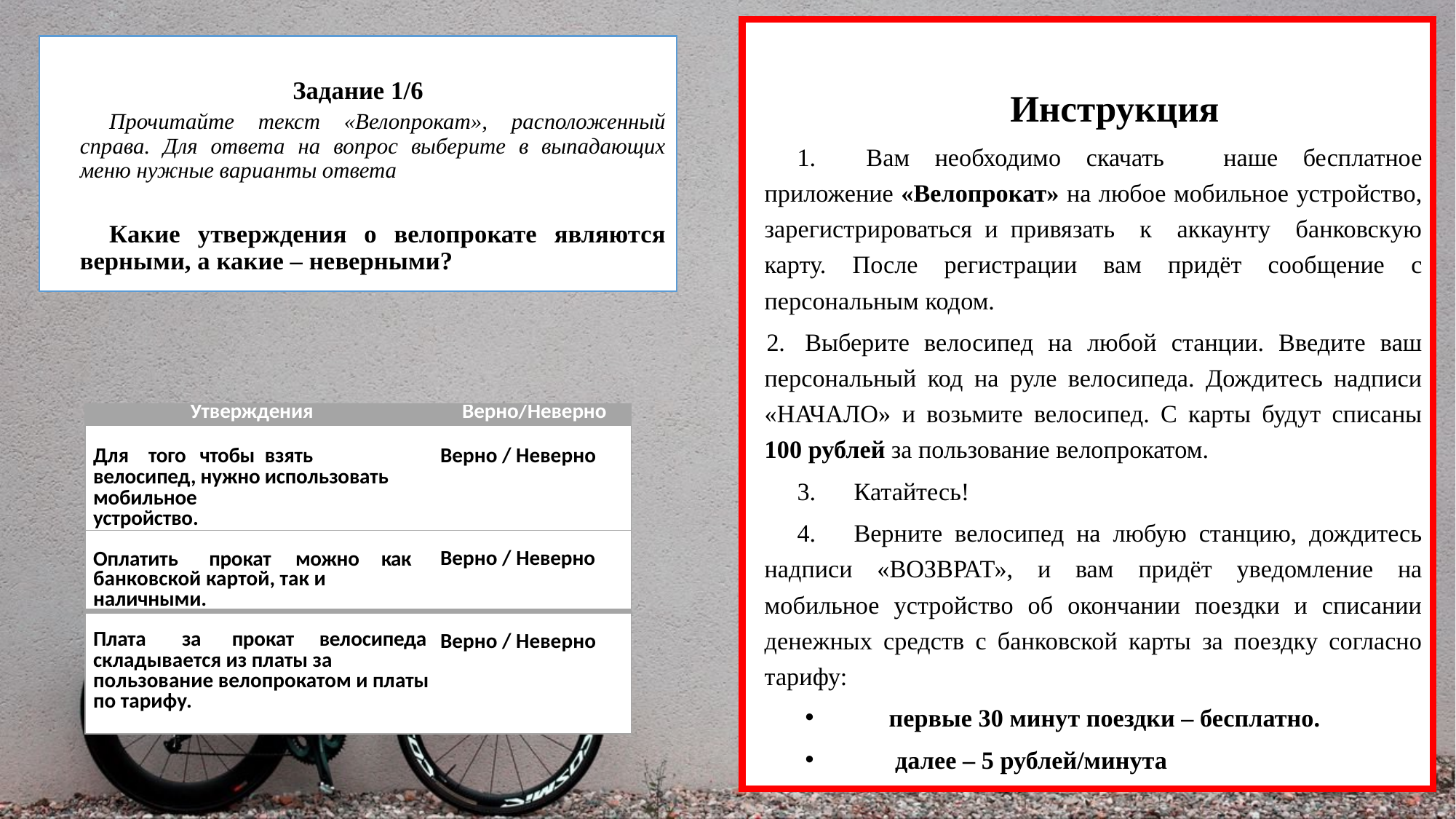

Инструкция
1.  Вам необходимо скачать	 наше бесплатное приложение «Велопрокат» на любое мобильное устройство, зарегистрироваться и привязать  к  аккаунту  банковскую карту. После регистрации вам придёт сообщение с персональным кодом.
Выберите велосипед на любой станции. Введите ваш персональный код на руле велосипеда. Дождитесь надписи «НАЧАЛО» и возьмите велосипед. С карты будут списаны 100 рублей за пользование велопрокатом.
3.	Катайтесь!
4.	Верните велосипед на любую станцию, дождитесь надписи «ВОЗВРАТ», и вам придёт уведомление на мобильное устройство об окончании поездки и списании денежных средств с банковской карты за поездку согласно тарифу:
первые 30 минут поездки – бесплатно.
 далее – 5 рублей/минута

Задание 1/6
Прочитайте текст «Велопрокат», расположенный справа. Для ответа на вопрос выберите в выпадающих меню нужные варианты ответа

Какие утверждения о велопрокате являются верными, а какие – неверными?

| Утверждения | Верно/Неверно |
| --- | --- |
| Для того чтобы взять велосипед, нужно использовать мобильное устройство. | Верно / Неверно |
| Оплатить прокат можно как банковской картой, так и наличными. | Верно / Неверно |
| Плата за прокат велосипеда складывается из платы за пользование велопрокатом и платы по тарифу. | Верно / Неверно |